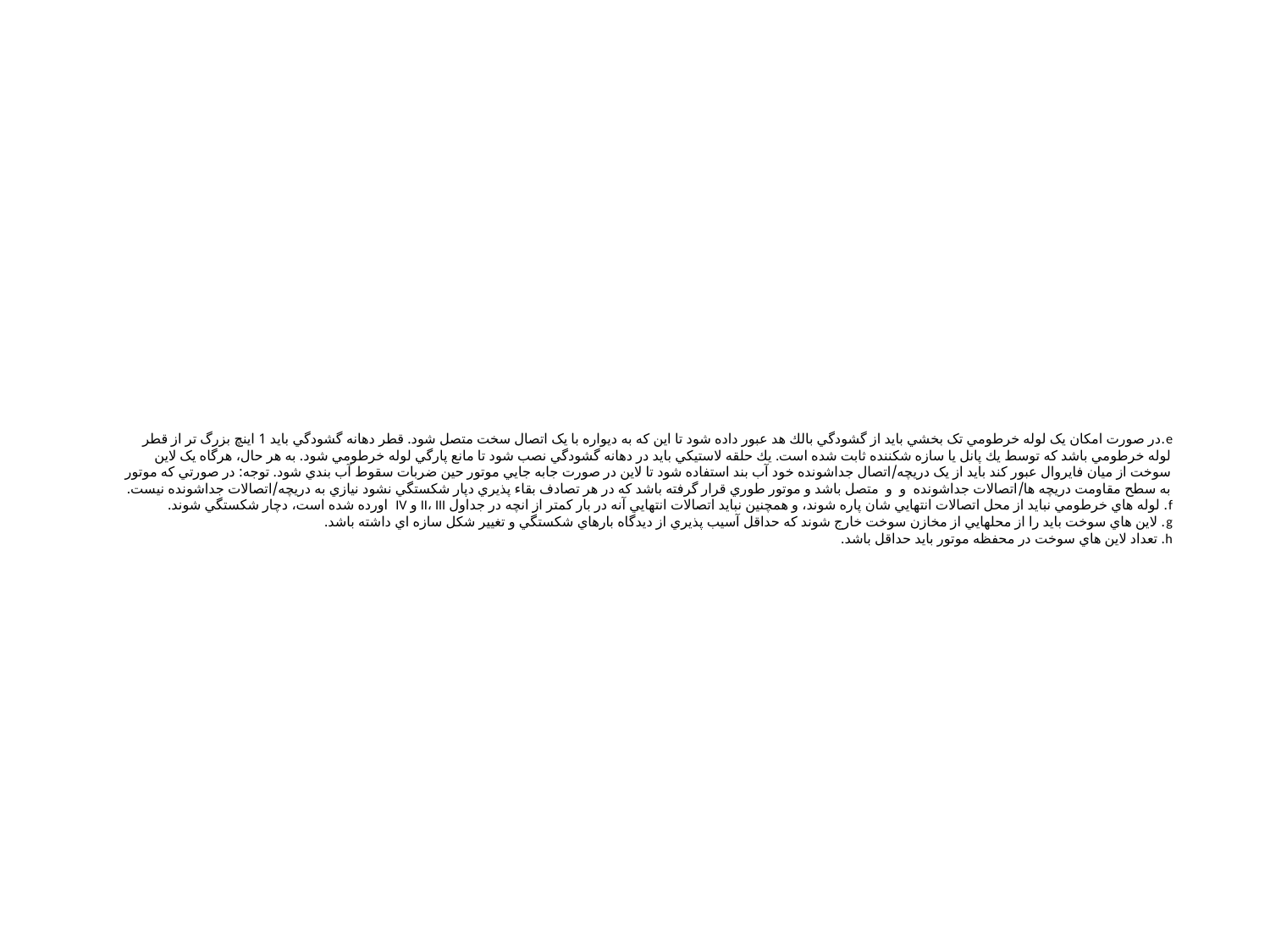

# e.در صورت امکان يک لوله خرطومي تک بخشي بايد از گشودگي بالك هد عبور داده شود تا اين كه به ديواره با يک اتصال سخت متصل شود. قطر دهانه گشودگي بايد 1 اينچ بزرگ تر از قطر لوله خرطومي باشد که توسط يك پانل يا سازه شکننده ثابت شده است. يك حلقه لاستيكي بايد در دهانه گشودگي نصب شود تا مانع پارگي لوله خرطومي شود. به هر حال، هرگاه يک لاين سوخت از ميان فايروال عبور کند بايد از يک دريچه/اتصال جداشونده خود آب بند استفاده شود تا لاين در صورت جابه جايي موتور حين ضربات سقوط آب بندي شود. توجه: در صورتي که موتور به سطح مقاومت دريچه ها/اتصالات جداشونده  و  و  متصل باشد و موتور طوري قرار گرفته باشد که در هر تصادف بقاء پذيري دپار شکستگي نشود نيازي به دريچه/اتصالات جداشونده نيست. f. لوله هاي خرطومي نبايد از محل اتصالات انتهايي شان پاره شوند، و همچنين نبايد اتصالات انتهايي آنه در بار كمتر از انچه در جداول II، III و IV  اورده شده است، دچار شکستگي شوند. g. لاين هاي سوخت بايد را از محلهايي از مخازن سوخت خارج شوند كه حداقل آسيب پذيري از ديدگاه بارهاي شکستگي و تغيير شکل سازه اي داشته باشد. h. تعداد لاين هاي سوخت در محفظه موتور بايد حداقل باشد.